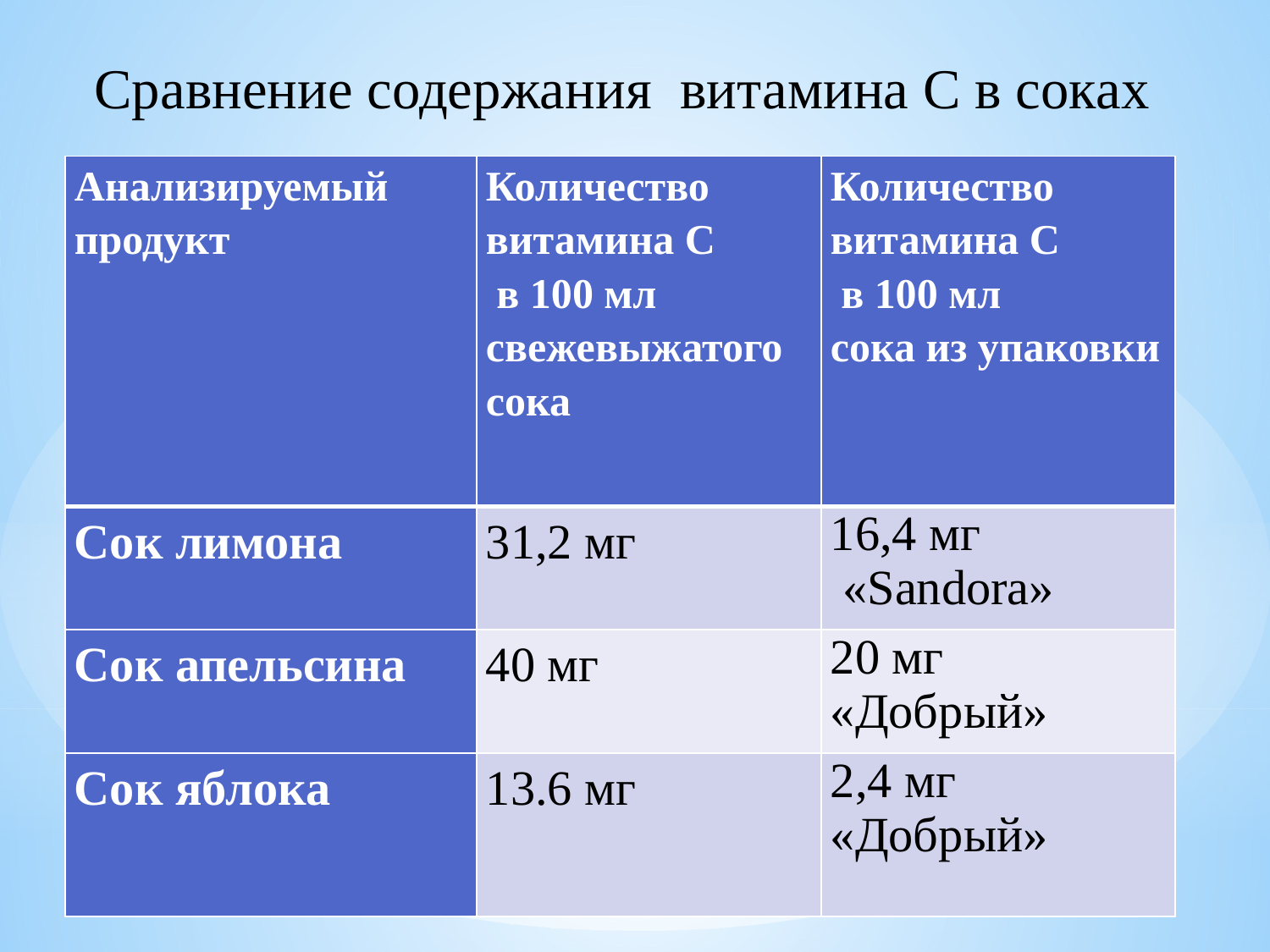

Сравнение содержания  витамина С в соках
| Анализируемый продукт | Количество витамина C в 100 мл свежевыжатого сока | Количество витамина C в 100 мл сока из упаковки |
| --- | --- | --- |
| Сок лимона | 31,2 мг | 16,4 мг «Sandora» |
| Сок апельсина | 40 мг | 20 мг «Добрый» |
| Сок яблока | 13.6 мг | 2,4 мг «Добрый» |